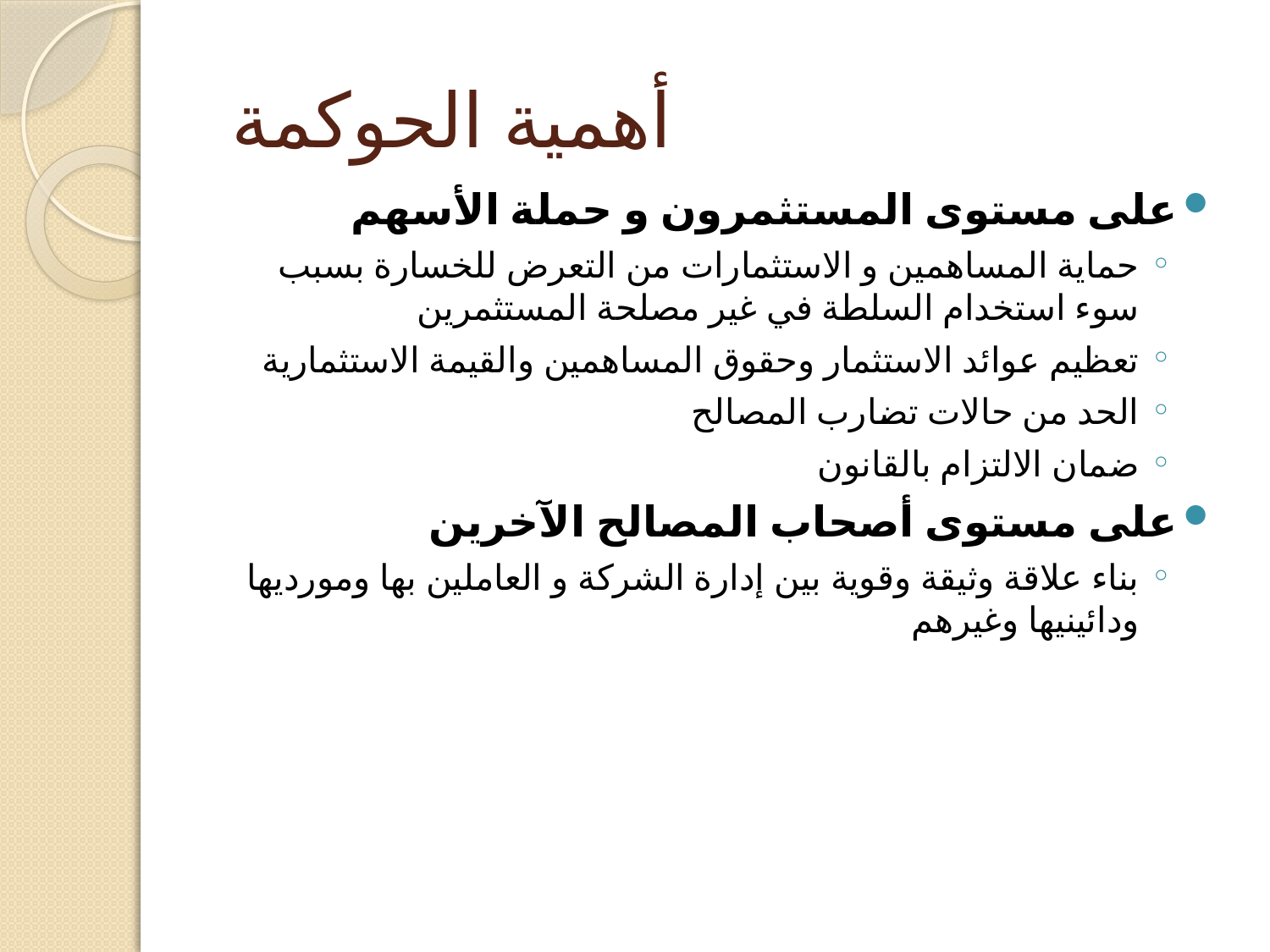

# أهمية الحوكمة
على مستوى المستثمرون و حملة الأسهم
حماية المساهمين و الاستثمارات من التعرض للخسارة بسبب سوء استخدام السلطة في غير مصلحة المستثمرين
تعظيم عوائد الاستثمار وحقوق المساهمين والقيمة الاستثمارية
الحد من حالات تضارب المصالح
ضمان الالتزام بالقانون
على مستوى أصحاب المصالح الآخرين
بناء علاقة وثيقة وقوية بين إدارة الشركة و العاملين بها ومورديها ودائينيها وغيرهم